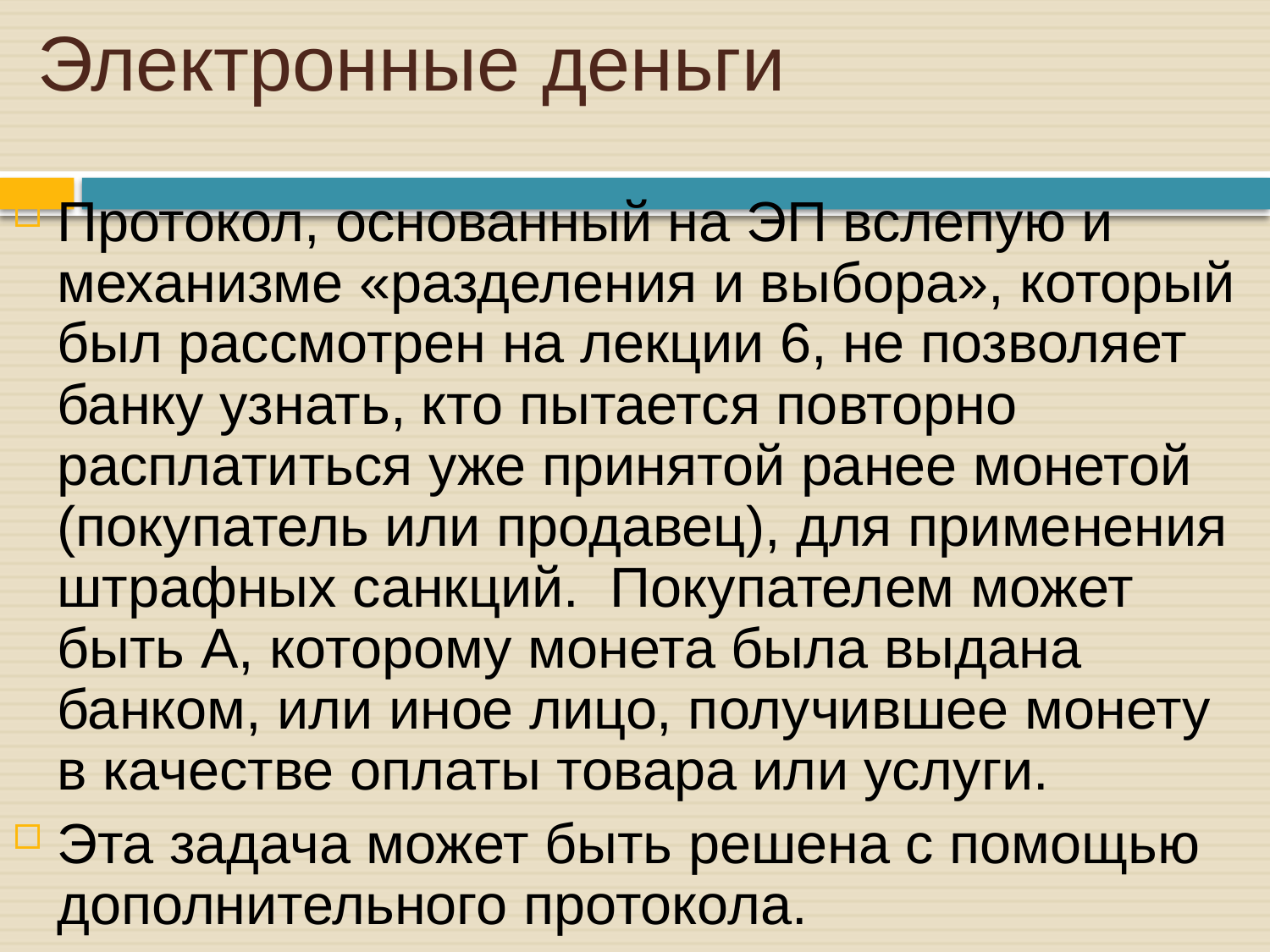

# Электронные деньги
Протокол, основанный на ЭП вслепую и механизме «разделения и выбора», который был рассмотрен на лекции 6, не позволяет банку узнать, кто пытается повторно расплатиться уже принятой ранее монетой (покупатель или продавец), для применения штрафных санкций.  Покупателем может быть A, которому монета была выдана банком, или иное лицо, получившее монету в качестве оплаты товара или услуги.
Эта задача может быть решена с помощью дополнительного протокола.